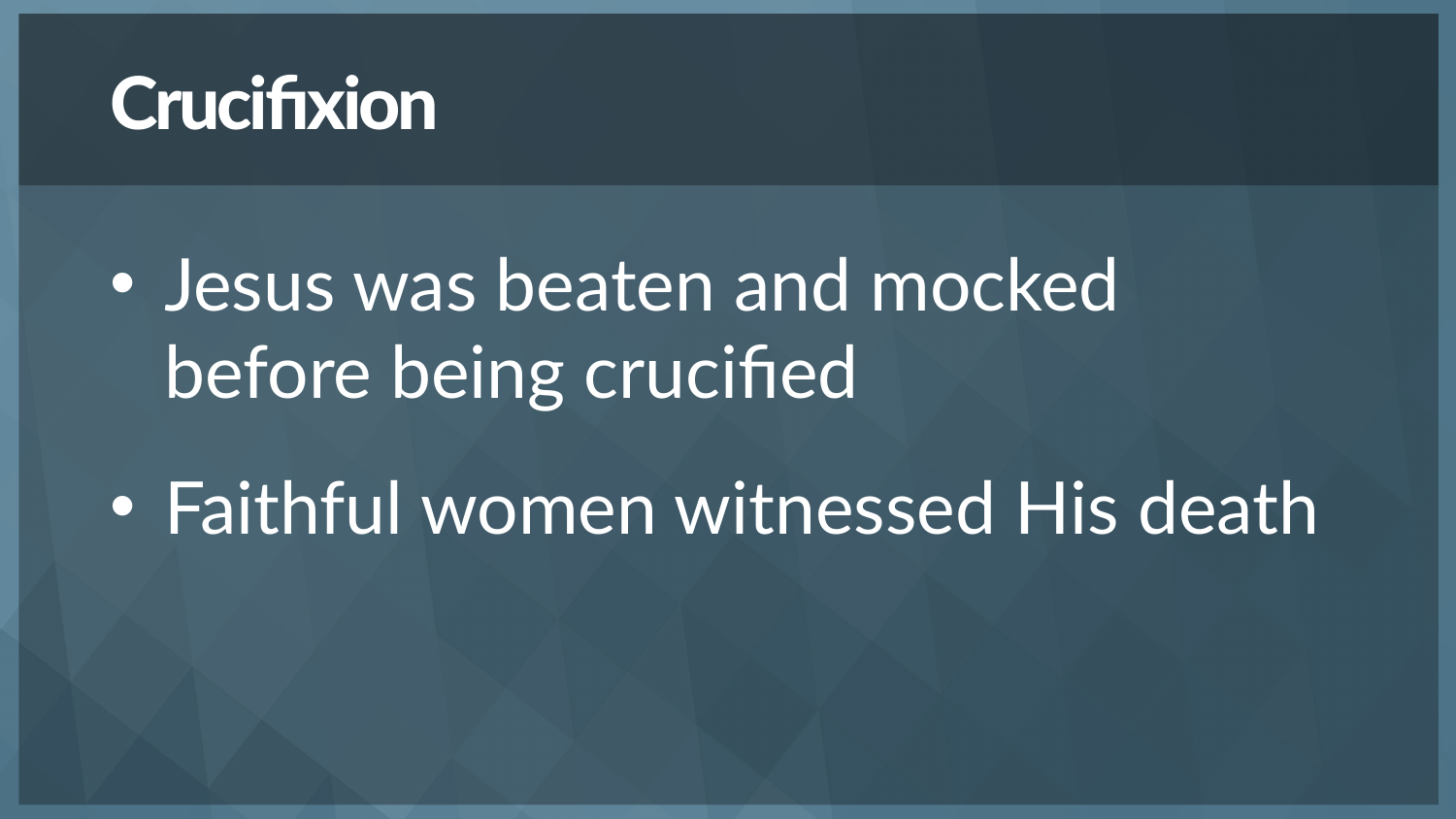

# Crucifixion
Jesus was beaten and mocked before being crucified
Faithful women witnessed His death